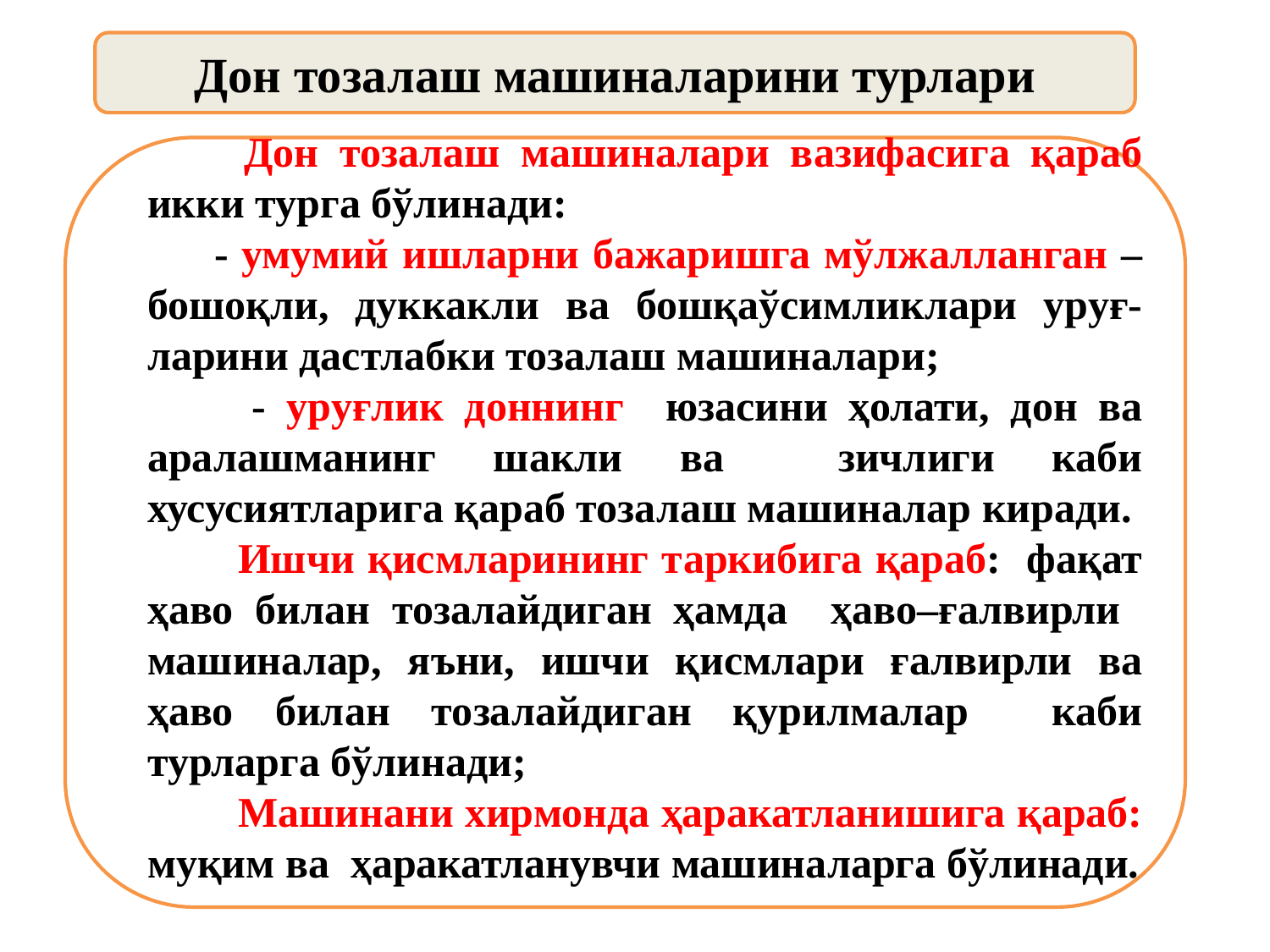

Дон тозалаш машиналарини турлари
     Дон тозалаш машиналари вазифасига қараб икки турга бўлинади:
     - умумий ишларни бажаришга мўлжалланган – бошоқли, дуккакли ва бошқаўсимликлари уруғ-ларини дастлабки тозалаш машиналари;
     - уруғлик доннинг  юзасини ҳолати, дон ва аралашманинг шакли ва  зичлиги каби хусусиятларига қараб тозалаш машиналар киради.
       Ишчи қисмларининг таркибига қараб:  фақат ҳаво билан тозалайдиган ҳамда  ҳаво–ғалвирли  машиналар, яъни, ишчи қисмлари ғалвирли ва ҳаво билан тозалайдиган қурилмалар  каби турларга бўлинади;
        Машинани хирмонда ҳаракатланишига қараб: муқим ва  ҳаракатланувчи машиналарга бўлинади.